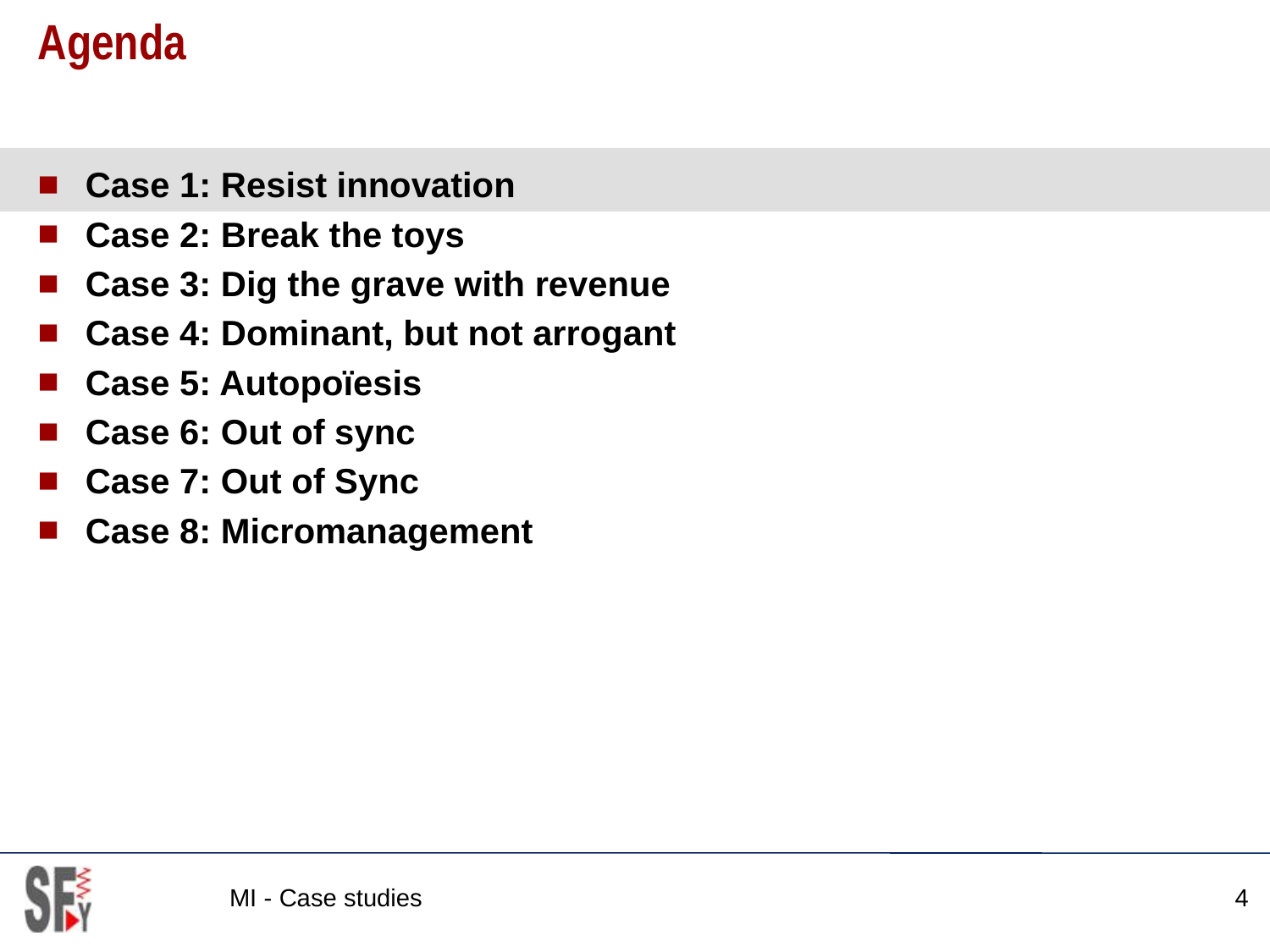

# Agenda

Case 1: Resist innovation
Case 2: Break the toys
Case 3: Dig the grave with revenue
Case 4: Dominant, but not arrogant
Case 5: Autopoïesis
Case 6: Out of sync
Case 7: Out of Sync
Case 8: Micromanagement
4
MI - Case studies